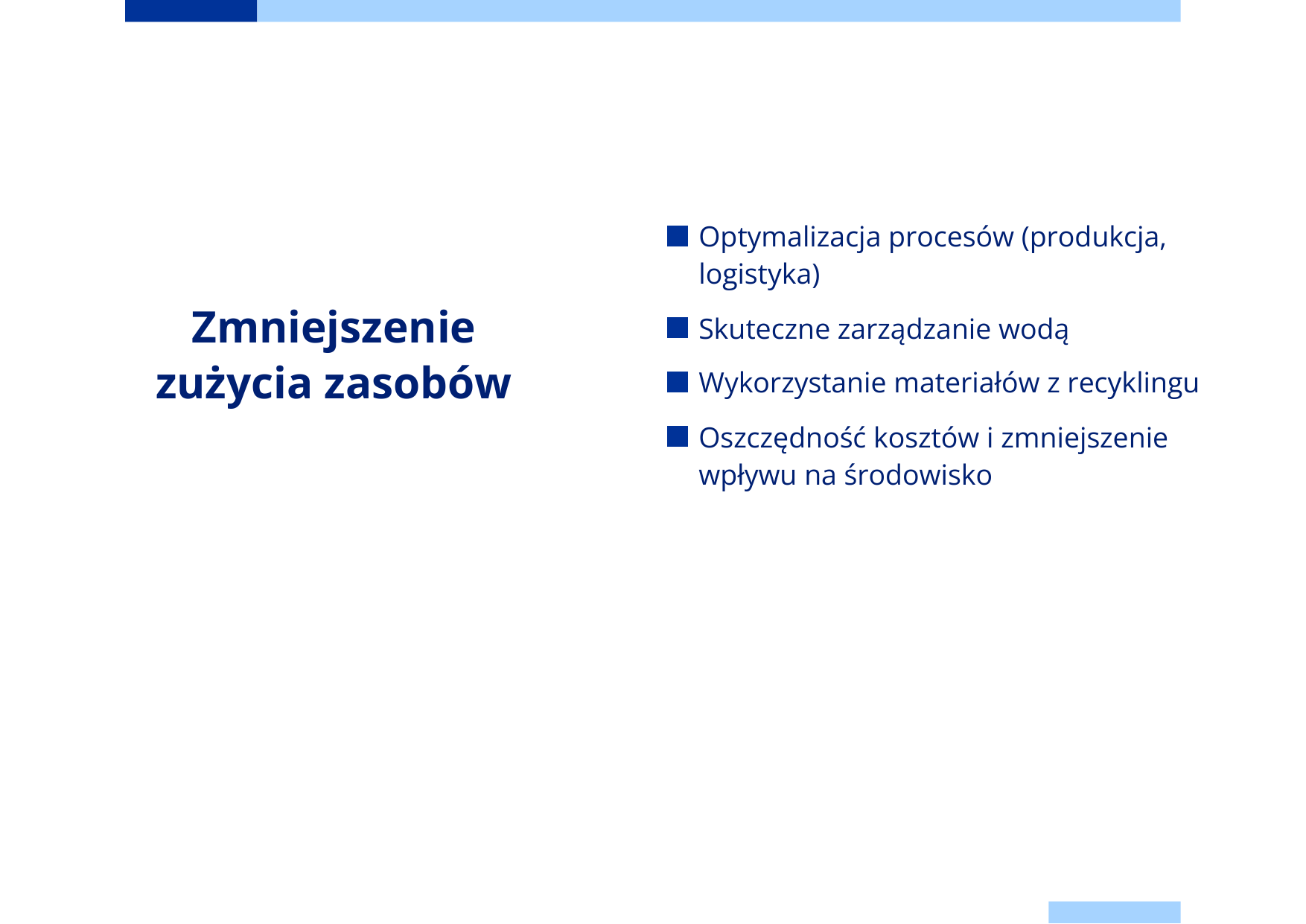

Optymalizacja procesów (produkcja, logistyka)
Skuteczne zarządzanie wodą
Wykorzystanie materiałów z recyklingu
Oszczędność kosztów i zmniejszenie wpływu na środowisko
# Zmniejszenie zużycia zasobów